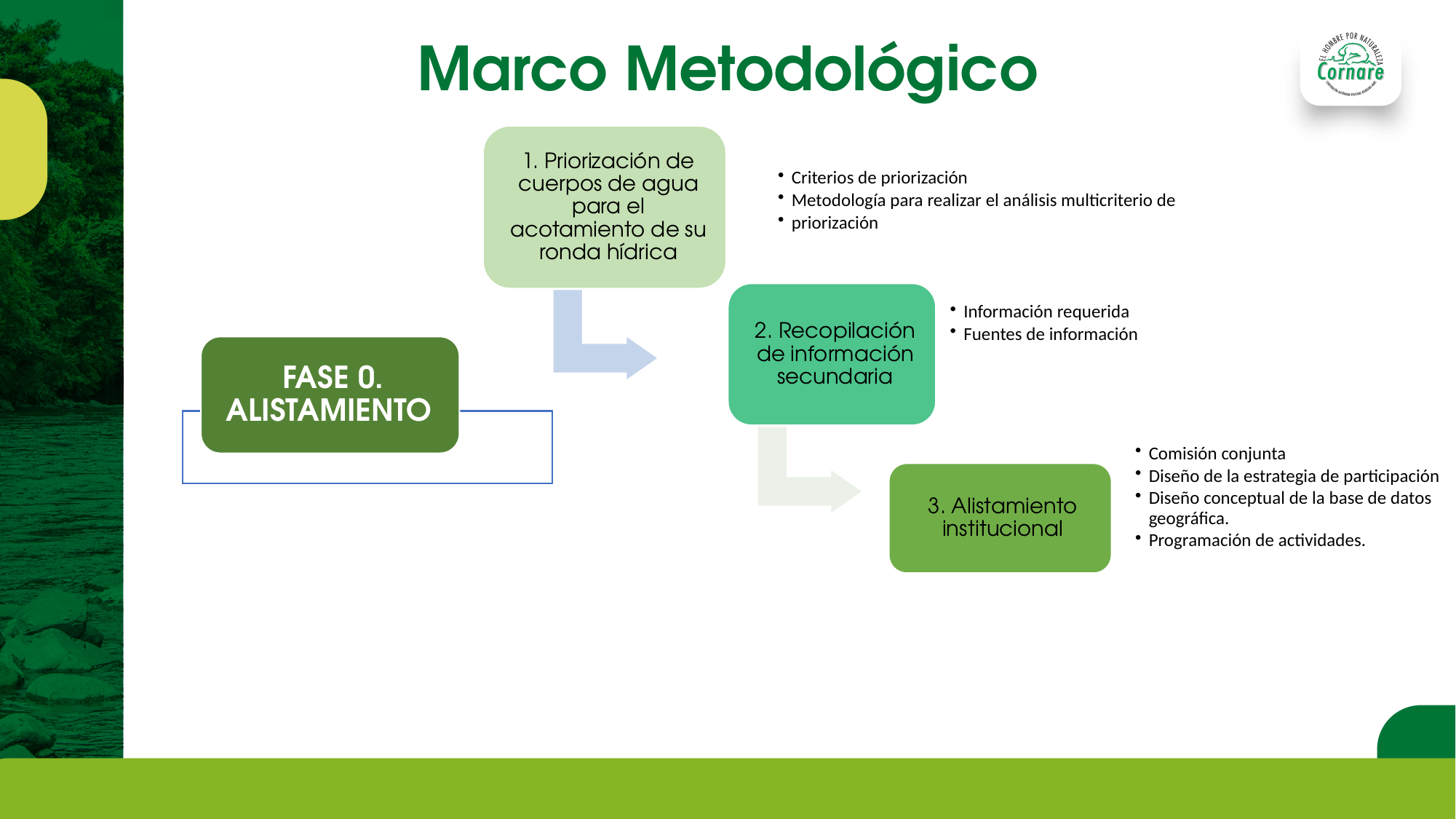

Marco Metodológico
1. Priorización de cuerpos de agua para el acotamiento de su ronda hídrica
Criterios de priorización
Metodología para realizar el análisis multicriterio de
priorización
2. Recopilación de información secundaria
Información requerida
Fuentes de información

3. Alistamiento institucional
Comisión conjunta
Diseño de la estrategia de participación
Diseño conceptual de la base de datos geográfica.
Programación de actividades.

FASE 0. ALISTAMIENTO